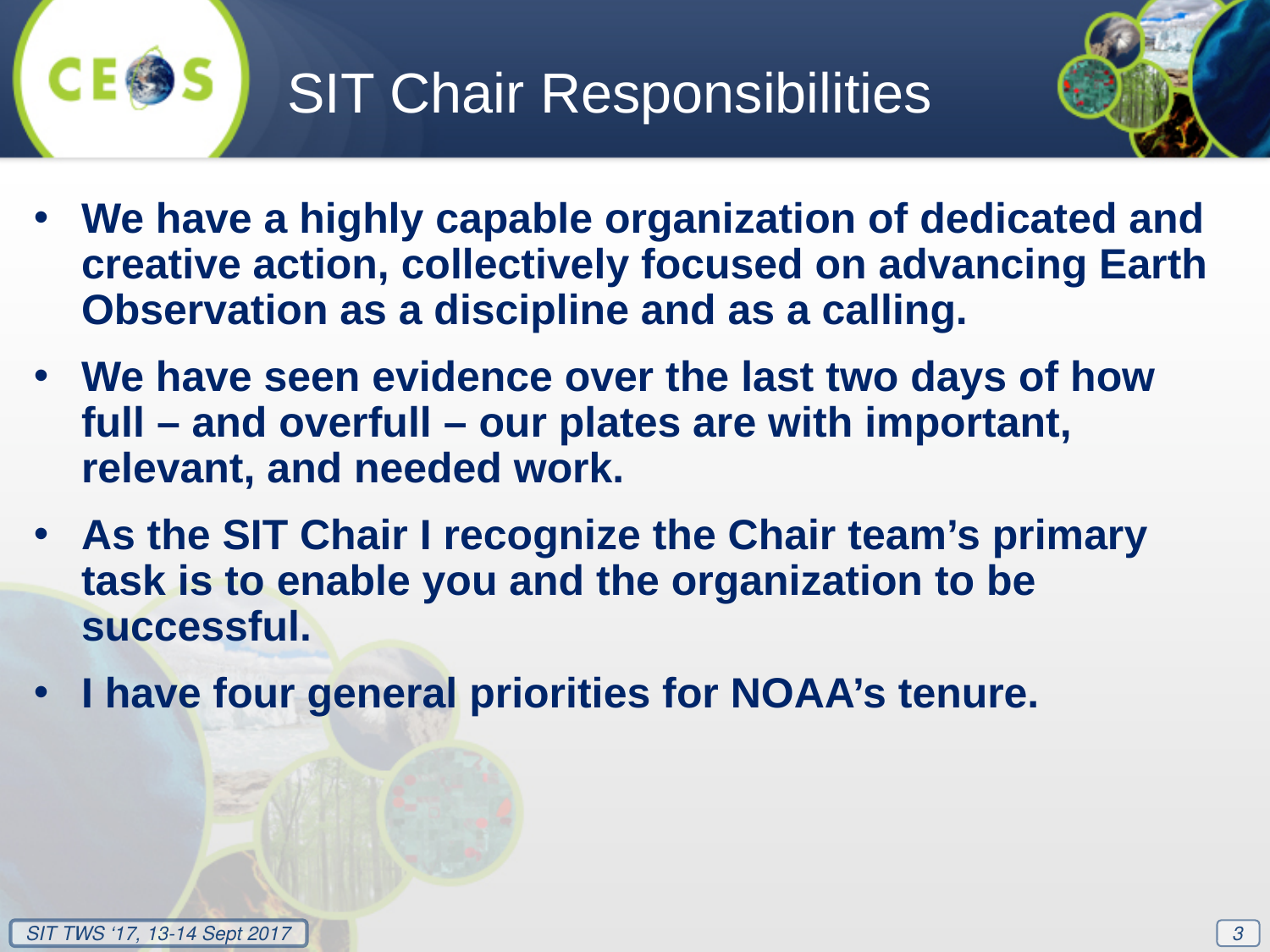

SIT Chair Responsibilities
We have a highly capable organization of dedicated and creative action, collectively focused on advancing Earth Observation as a discipline and as a calling.
We have seen evidence over the last two days of how full – and overfull – our plates are with important, relevant, and needed work.
As the SIT Chair I recognize the Chair team’s primary task is to enable you and the organization to be successful.
I have four general priorities for NOAA’s tenure.
3